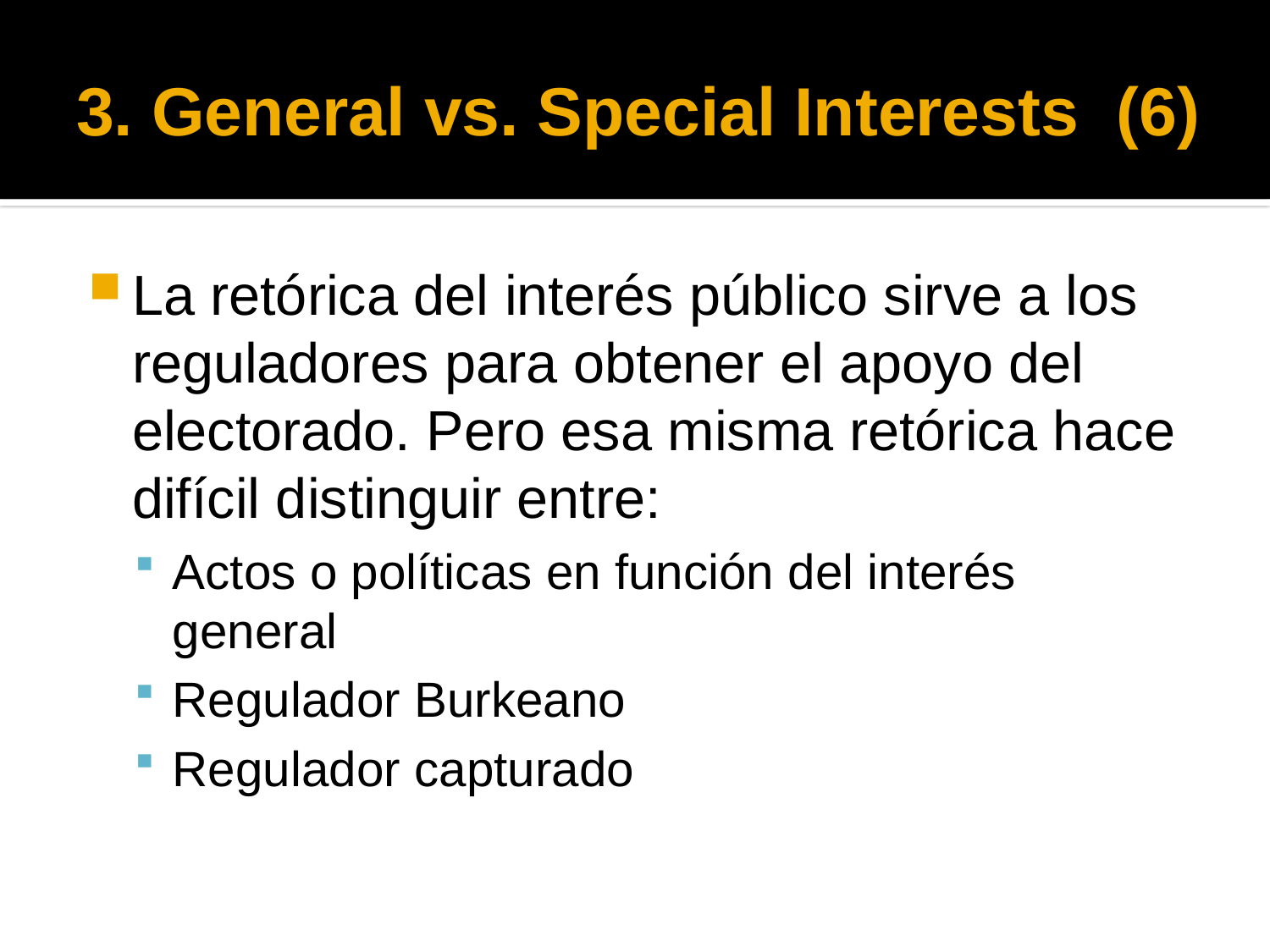

# 3. General vs. Special Interests  (6)
La retórica del interés público sirve a los reguladores para obtener el apoyo del electorado. Pero esa misma retórica hace difícil distinguir entre:
Actos o políticas en función del interés general
Regulador Burkeano
Regulador capturado